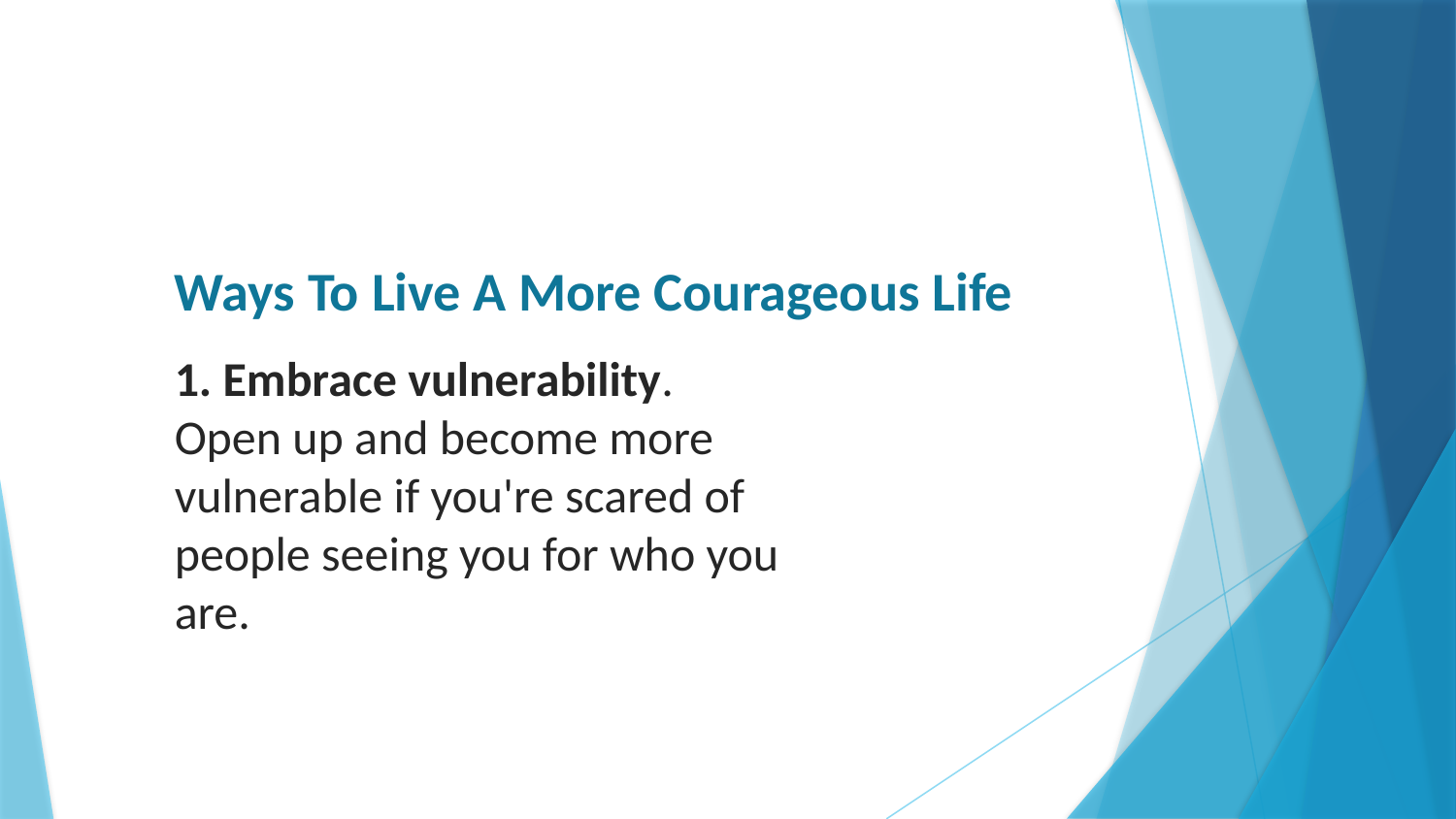

# Ways To Live A More Courageous Life
1. Embrace vulnerability.
Open up and become more vulnerable if you're scared of people seeing you for who you are.